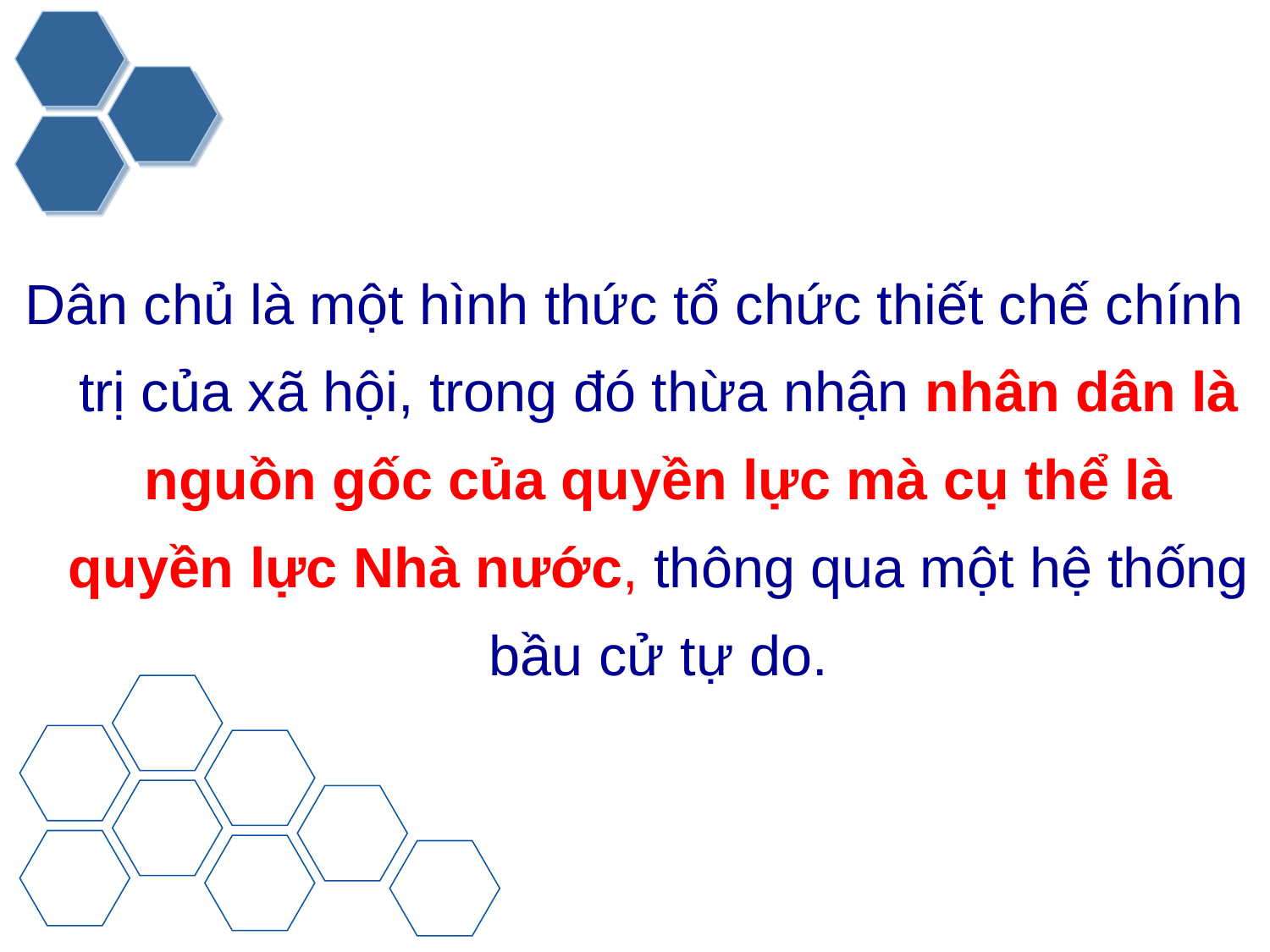

#
Dân chủ là một hình thức tổ chức thiết chế chính trị của xã hội, trong đó thừa nhận nhân dân là nguồn gốc của quyền lực mà cụ thể là quyền lực Nhà nước, thông qua một hệ thống bầu cử tự do.